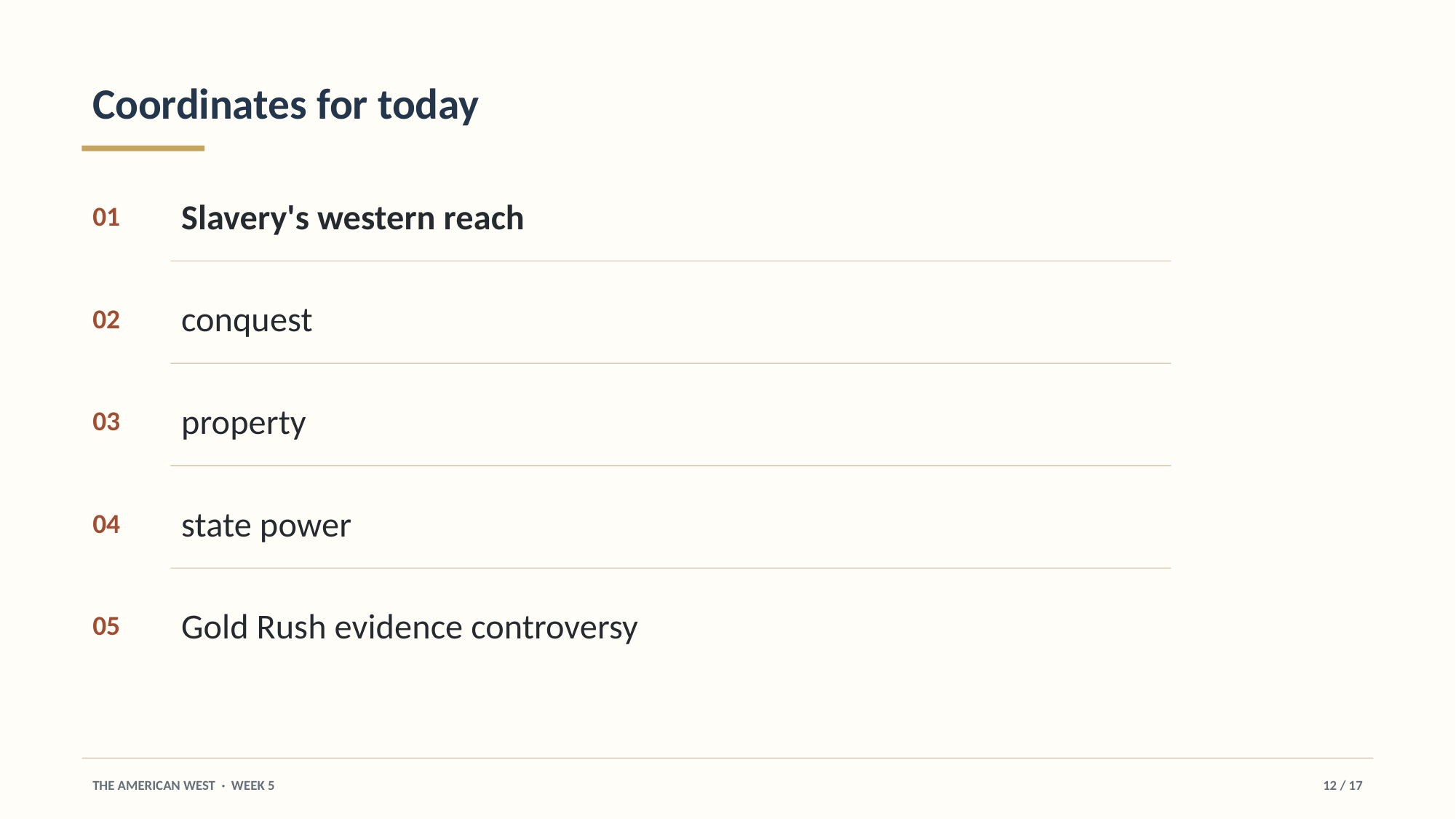

Coordinates for today

Slavery's western reach
01

conquest
02

property
03

state power
04

Gold Rush evidence controversy
05

THE AMERICAN WEST  ·  WEEK 5
12 / 17